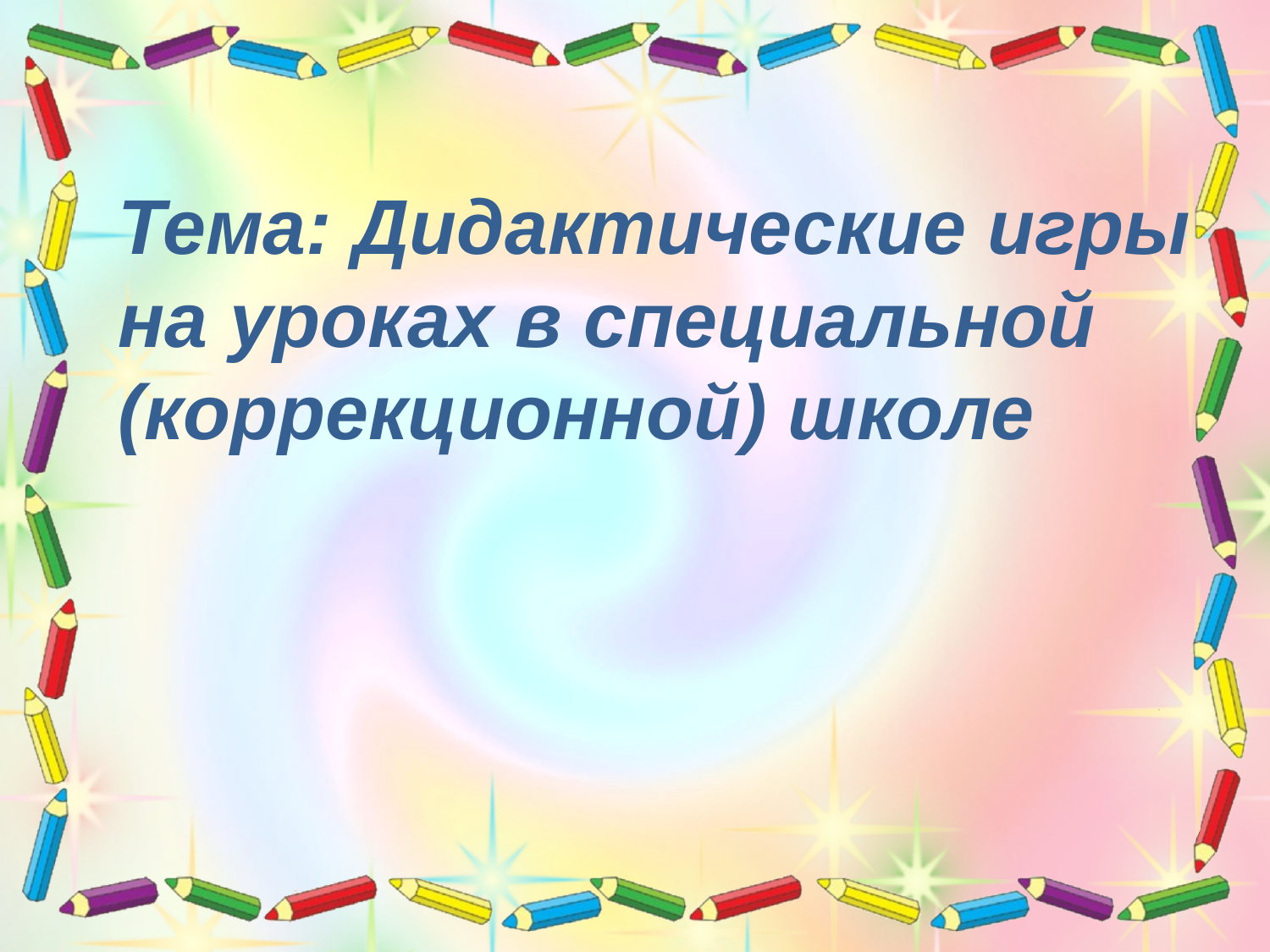

Тема: Дидактические игры на уроках в специальной
(коррекционной) школе